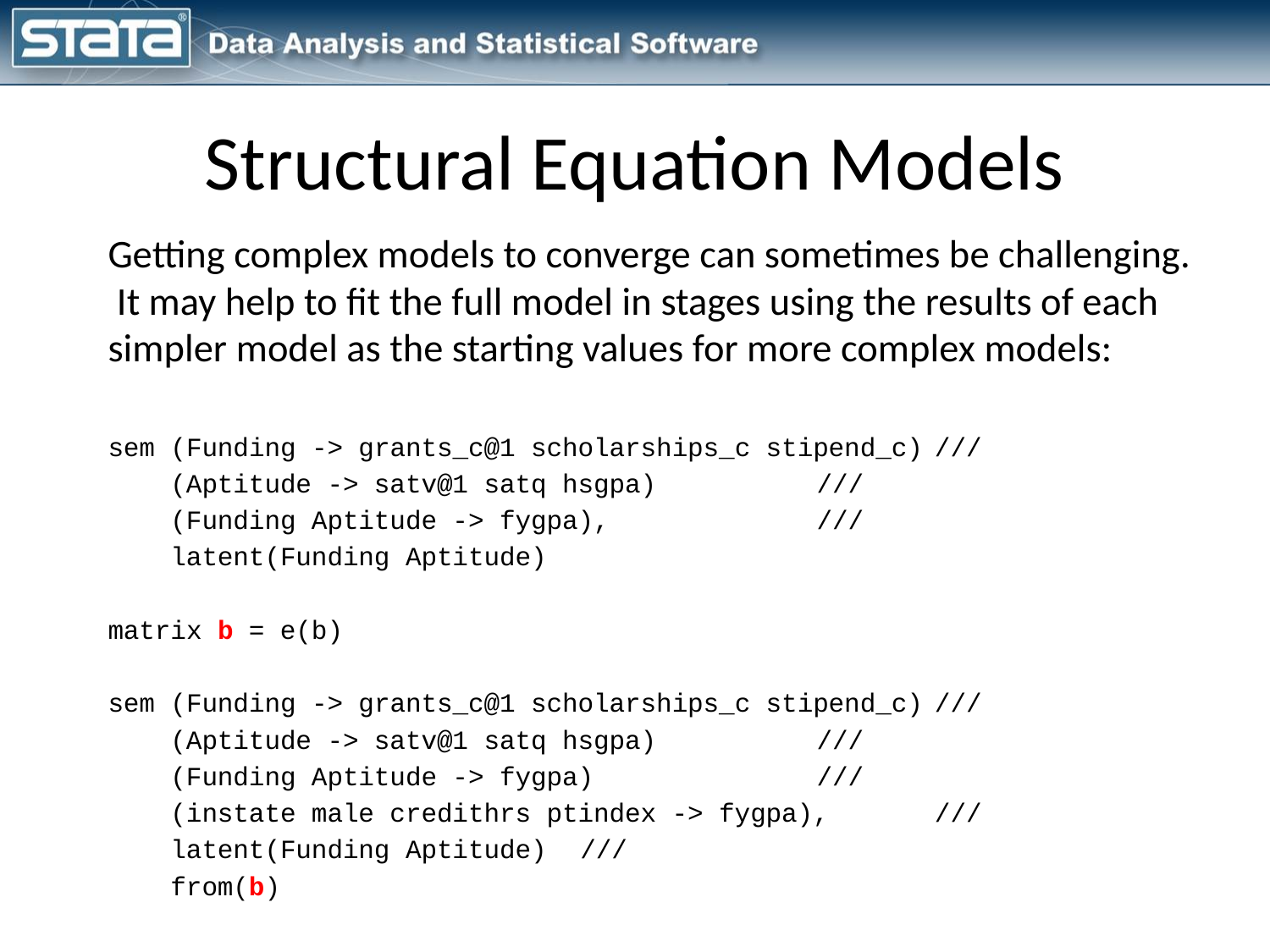

# Structural Equation Models
Getting complex models to converge can sometimes be challenging.  It may help to fit the full model in stages using the results of each simpler model as the starting values for more complex models:

sem (Funding -> grants_c@1 scholarships_c stipend_c)	///
    (Aptitude -> satv@1 satq hsgpa)			///
    (Funding Aptitude -> fygpa), 			///
    latent(Funding Aptitude)

matrix b = e(b)

sem (Funding -> grants_c@1 scholarships_c stipend_c)	///
    (Aptitude -> satv@1 satq hsgpa)			///
    (Funding Aptitude -> fygpa)				///
    (instate male credithrs ptindex -> fygpa),		///
    latent(Funding Aptitude)				///
    from(b)